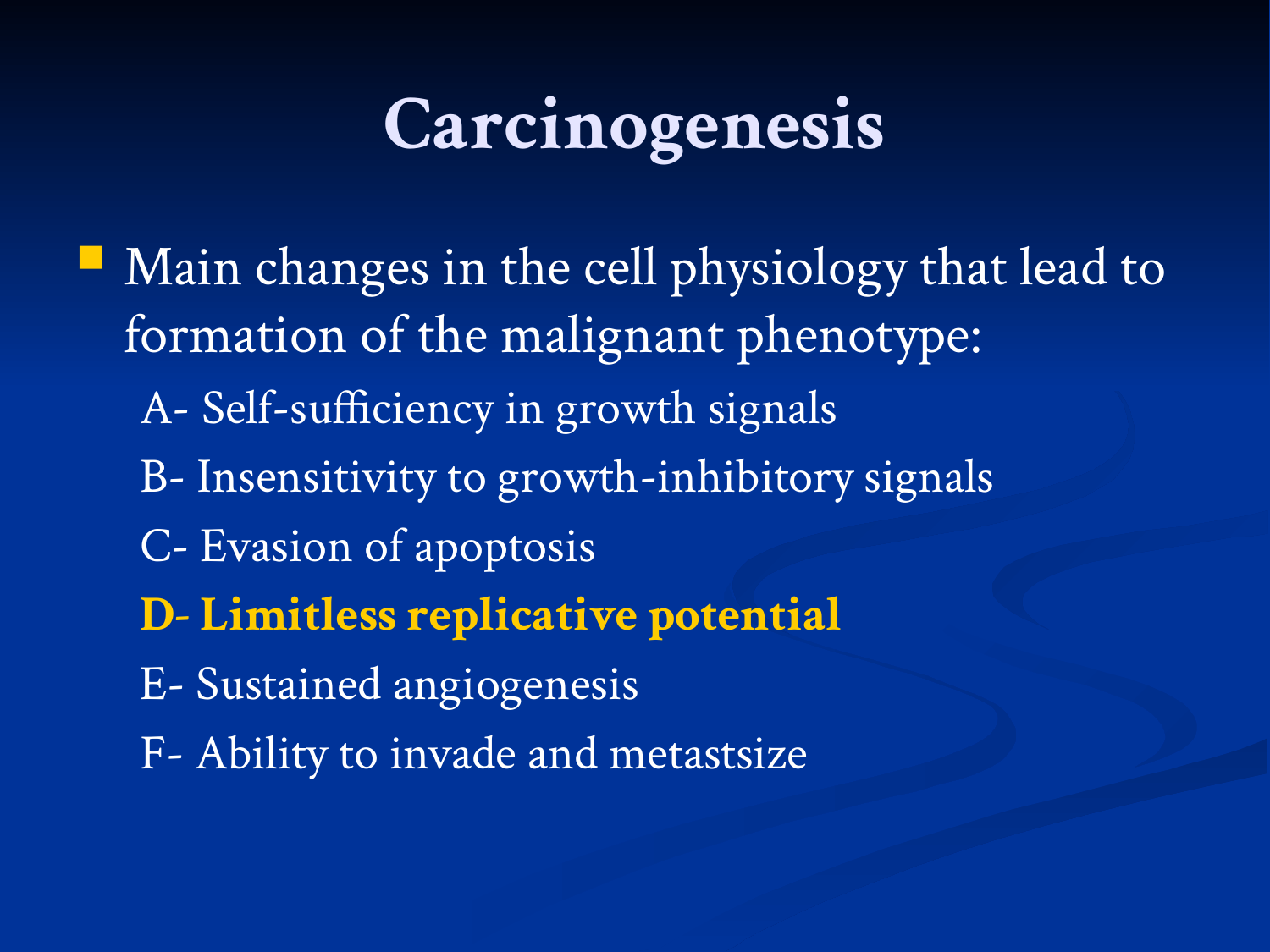

# Carcinogenesis
Main changes in the cell physiology that lead to formation of the malignant phenotype:
A- Self-sufficiency in growth signals
B- Insensitivity to growth-inhibitory signals
C- Evasion of apoptosis
D- Limitless replicative potential
E- Sustained angiogenesis
F- Ability to invade and metastsize